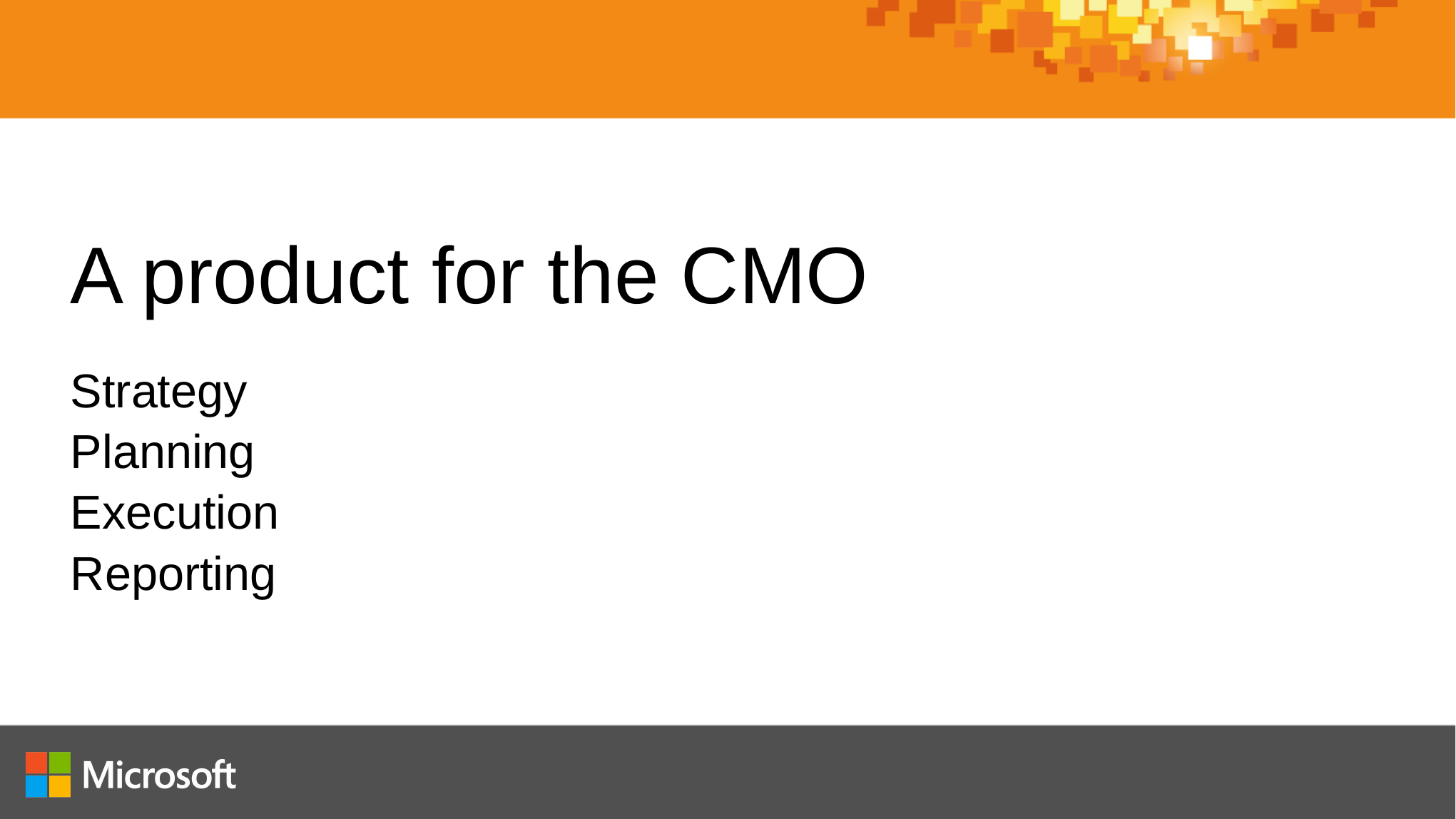

A product for the CMO
Strategy
Planning
Execution
Reporting